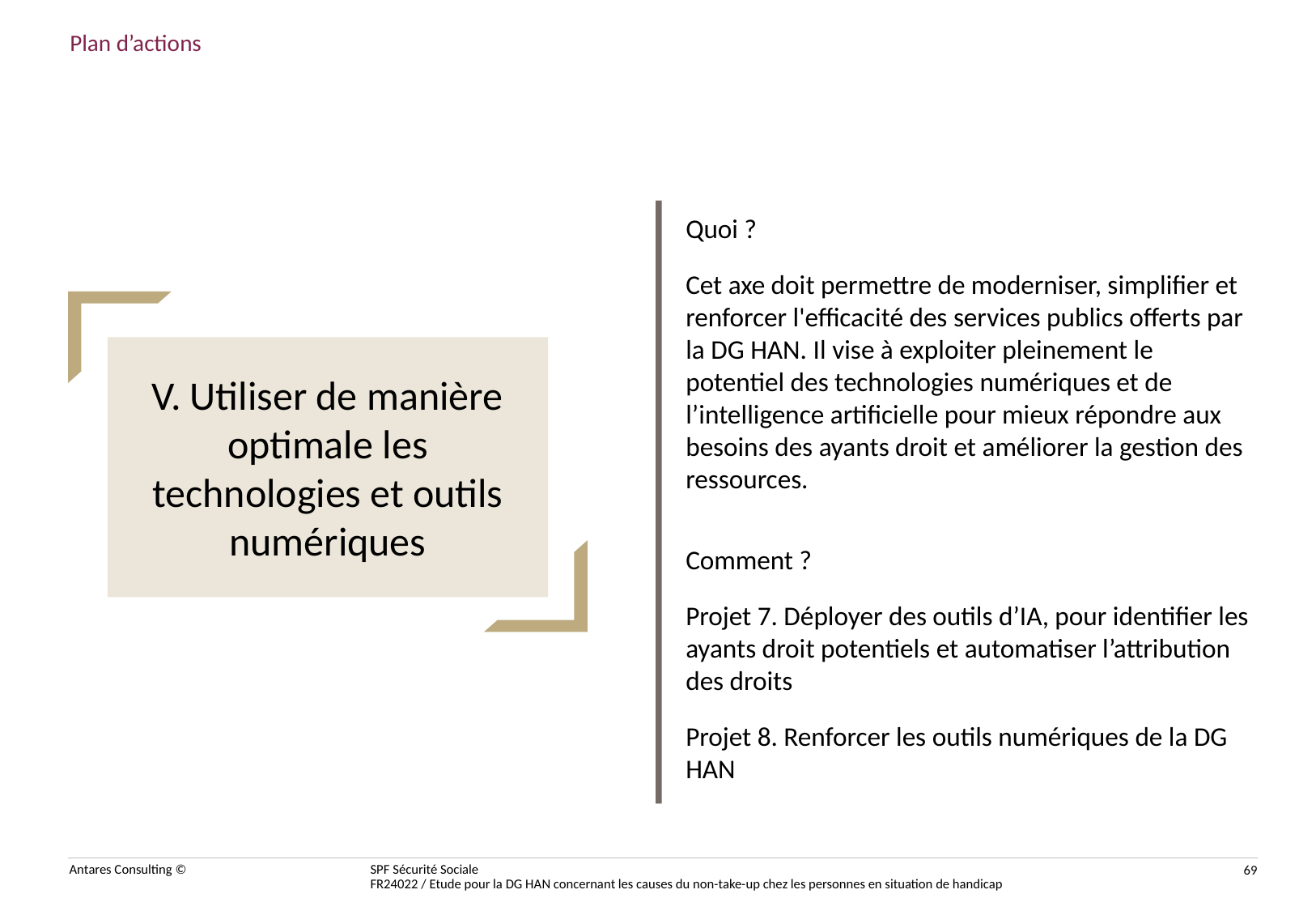

Plan d’actions

Quoi ?
Cet axe doit permettre de moderniser, simplifier et renforcer l'efficacité des services publics offerts par la DG HAN. Il vise à exploiter pleinement le potentiel des technologies numériques et de l’intelligence artificielle pour mieux répondre aux besoins des ayants droit et améliorer la gestion des ressources.

Comment ?
Projet 7. Déployer des outils d’IA, pour identifier les ayants droit potentiels et automatiser l’attribution des droits
Projet 8. Renforcer les outils numériques de la DG HAN

V. Utiliser de manière optimale les technologies et outils numériques